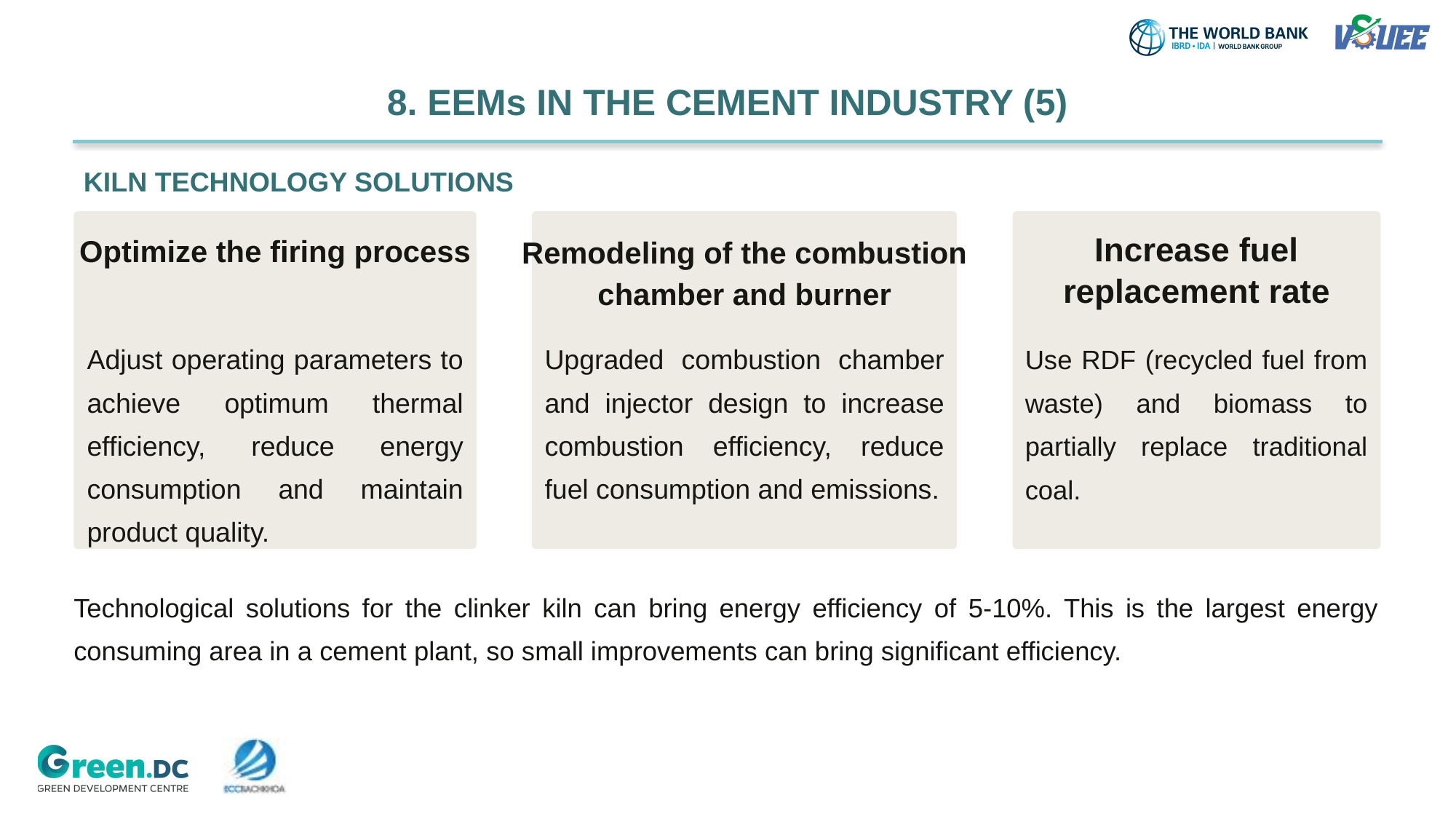

# 8. EEMs IN THE CEMENT INDUSTRY (5)
KILN TECHNOLOGY SOLUTIONS

Optimize the firing process
Increase fuel replacement rate
Remodeling of the combustion chamber and burner
Adjust operating parameters to achieve optimum thermal efficiency, reduce energy consumption and maintain product quality.
Upgraded combustion chamber and injector design to increase combustion efficiency, reduce fuel consumption and emissions.
Use RDF (recycled fuel from waste) and biomass to partially replace traditional coal.
Technological solutions for the clinker kiln can bring energy efficiency of 5-10%. This is the largest energy consuming area in a cement plant, so small improvements can bring significant efficiency.